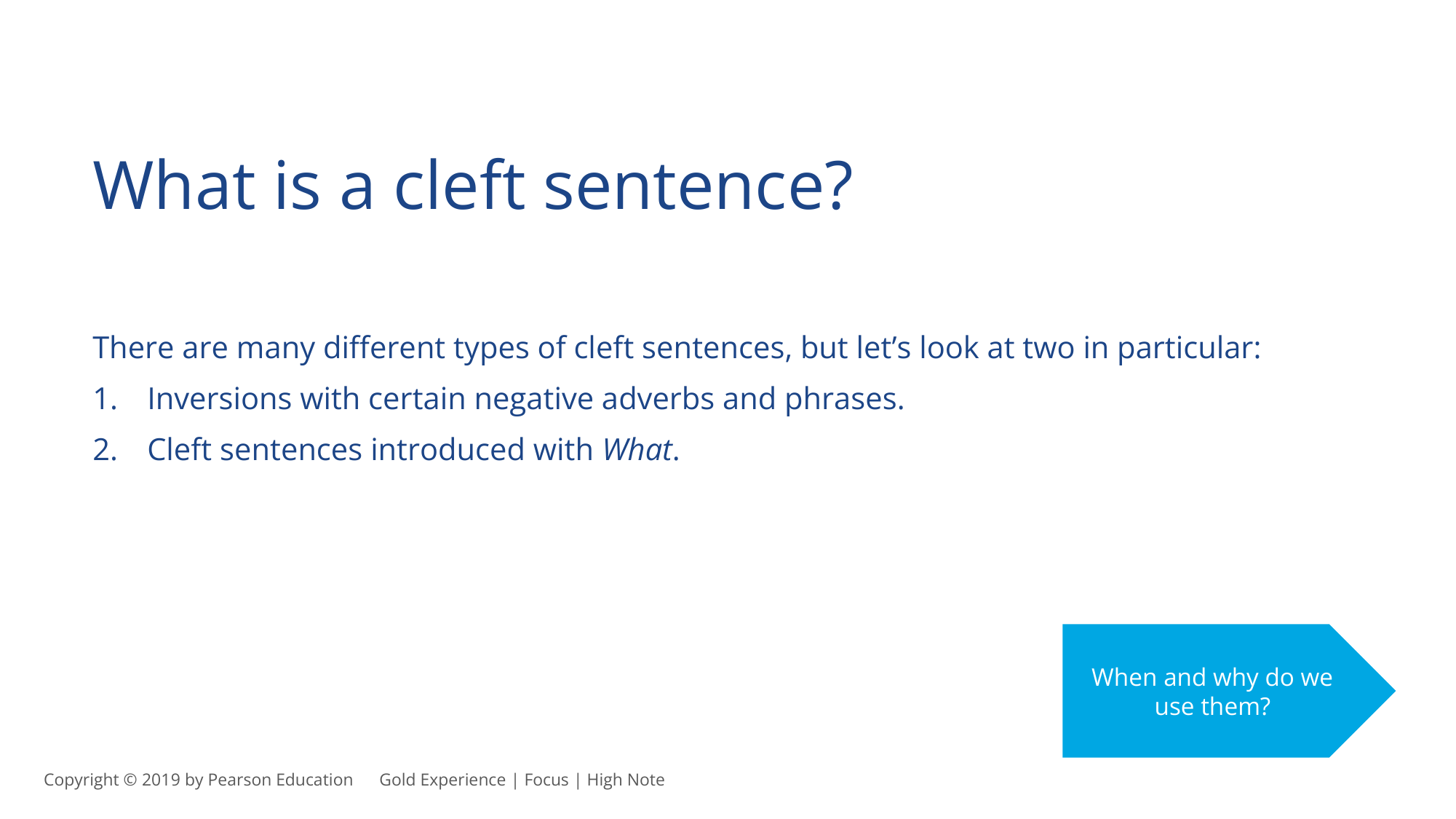

What is a cleft sentence?
There are many different types of cleft sentences, but let’s look at two in particular:
Inversions with certain negative adverbs and phrases.
Cleft sentences introduced with What.

When and why do we use them?
Copyright © 2019 by Pearson Education      Gold Experience | Focus | High Note